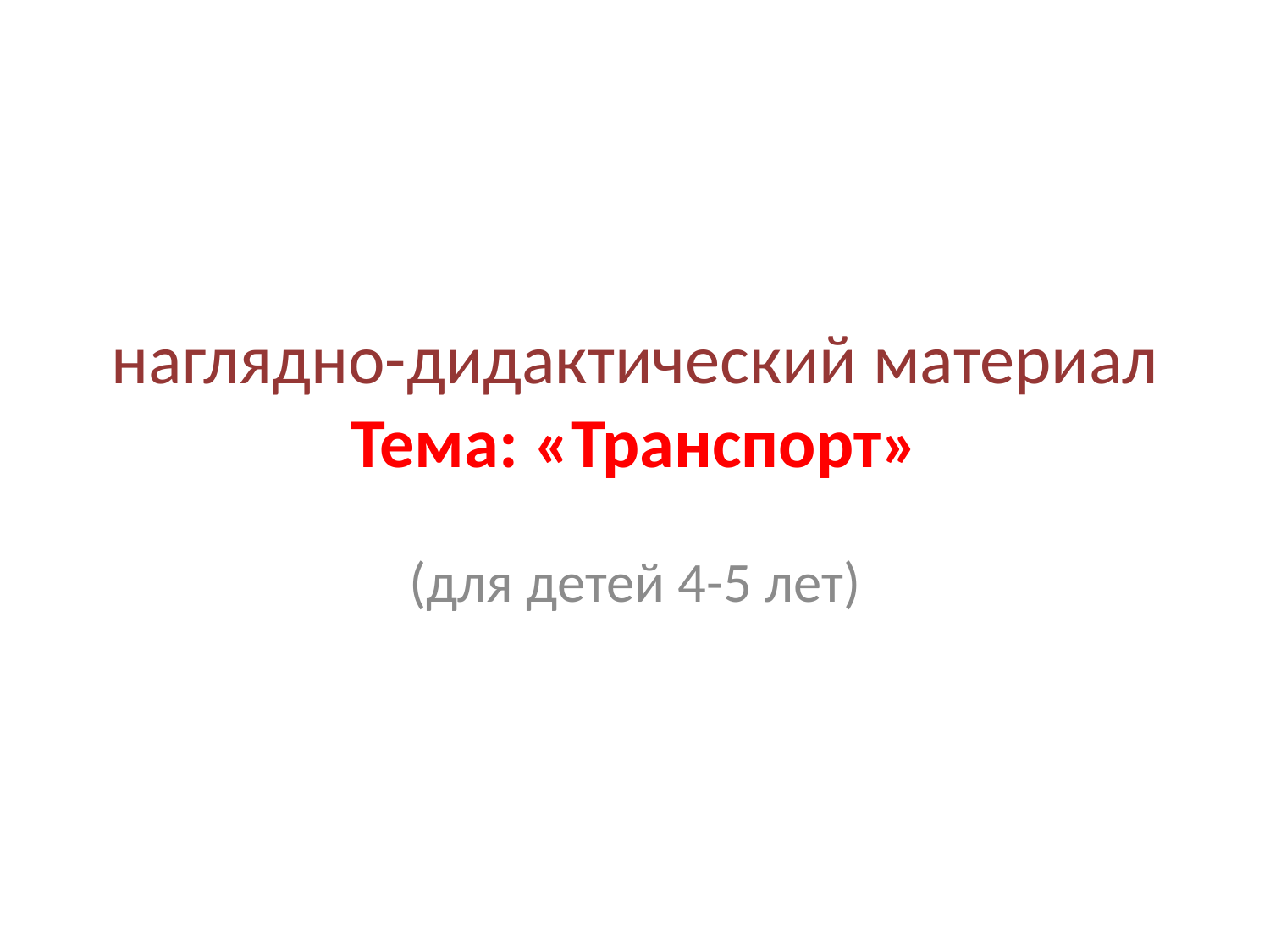

# наглядно-дидактический материал Тема: «Транспорт»
(для детей 4-5 лет)